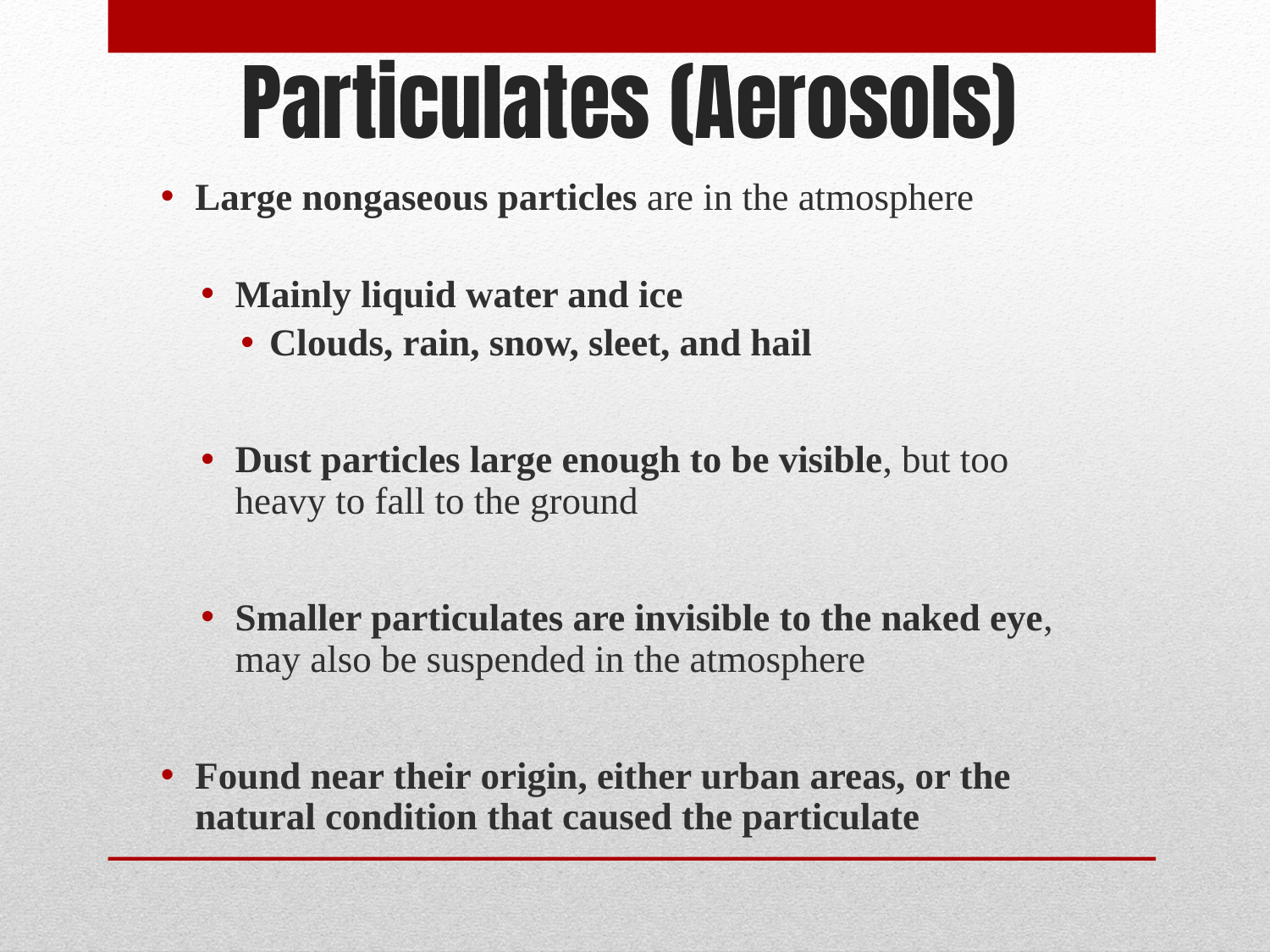

Particulates (Aerosols)
Large nongaseous particles are in the atmosphere

Mainly liquid water and ice
Clouds, rain, snow, sleet, and hail

Dust particles large enough to be visible, but too heavy to fall to the ground

Smaller particulates are invisible to the naked eye, may also be suspended in the atmosphere

Found near their origin, either urban areas, or the natural condition that caused the particulate